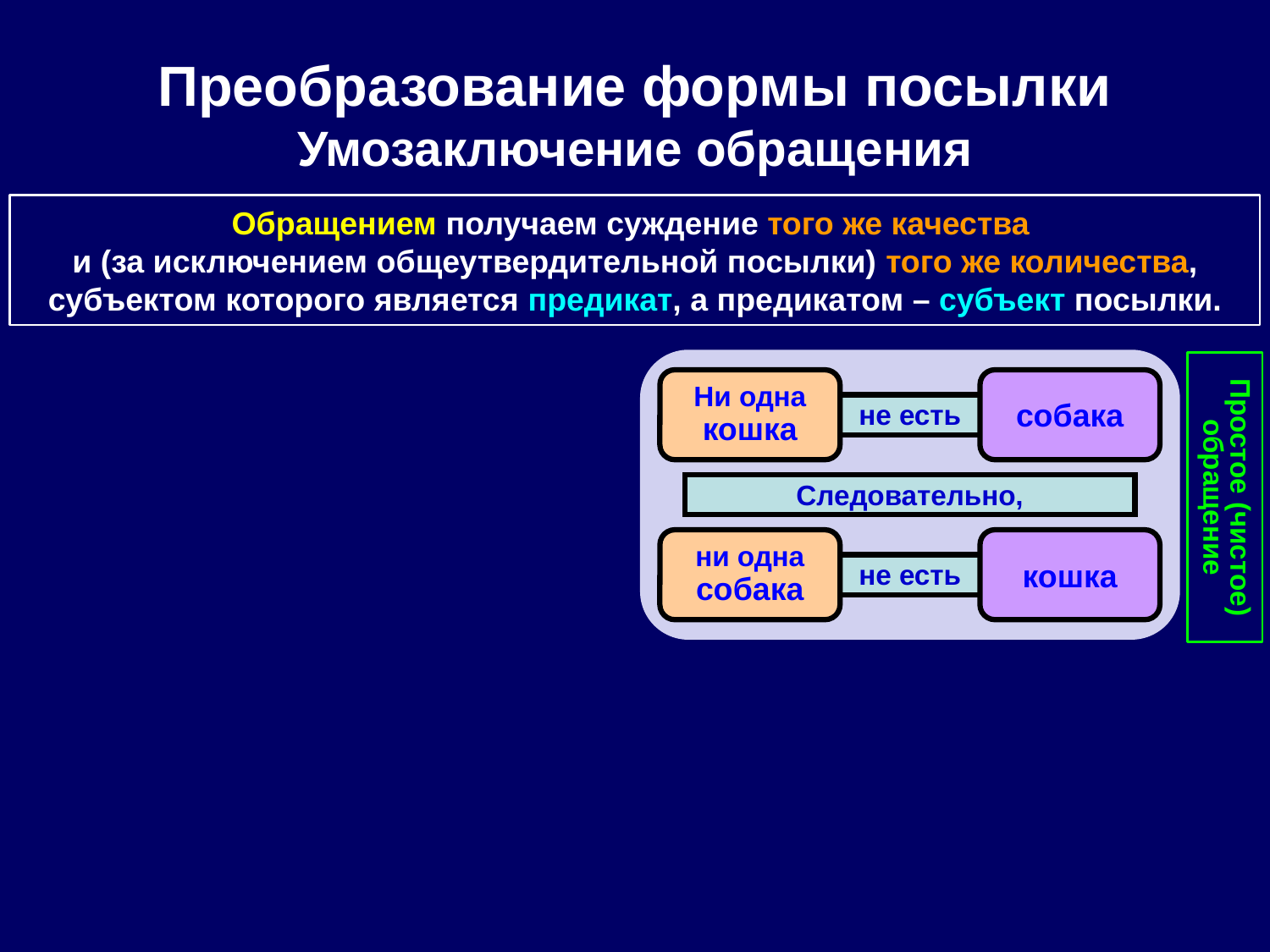

Преобразование формы посылки
Умозаключение обращения
Обращением получаем суждение того же качества
и (за исключением общеутвердительной посылки) того же количества, субъектом которого является предикат, а предикатом – субъект посылки.

Ни одна
кошка
собака
не есть
Простое (чистое) обращение
Следовательно,
ни одна
собака
кошка
не есть